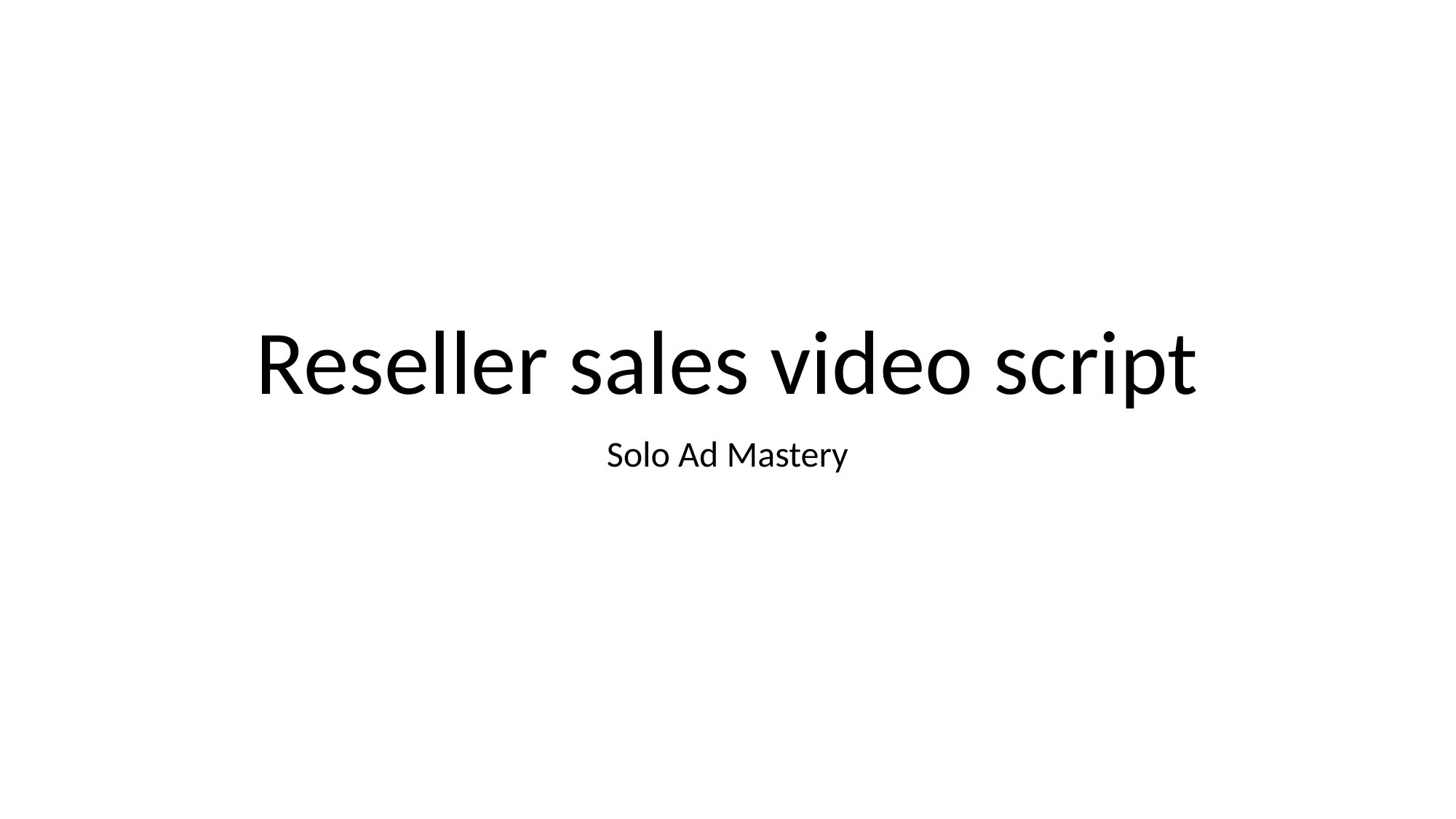

# Reseller sales video script
Solo Ad Mastery